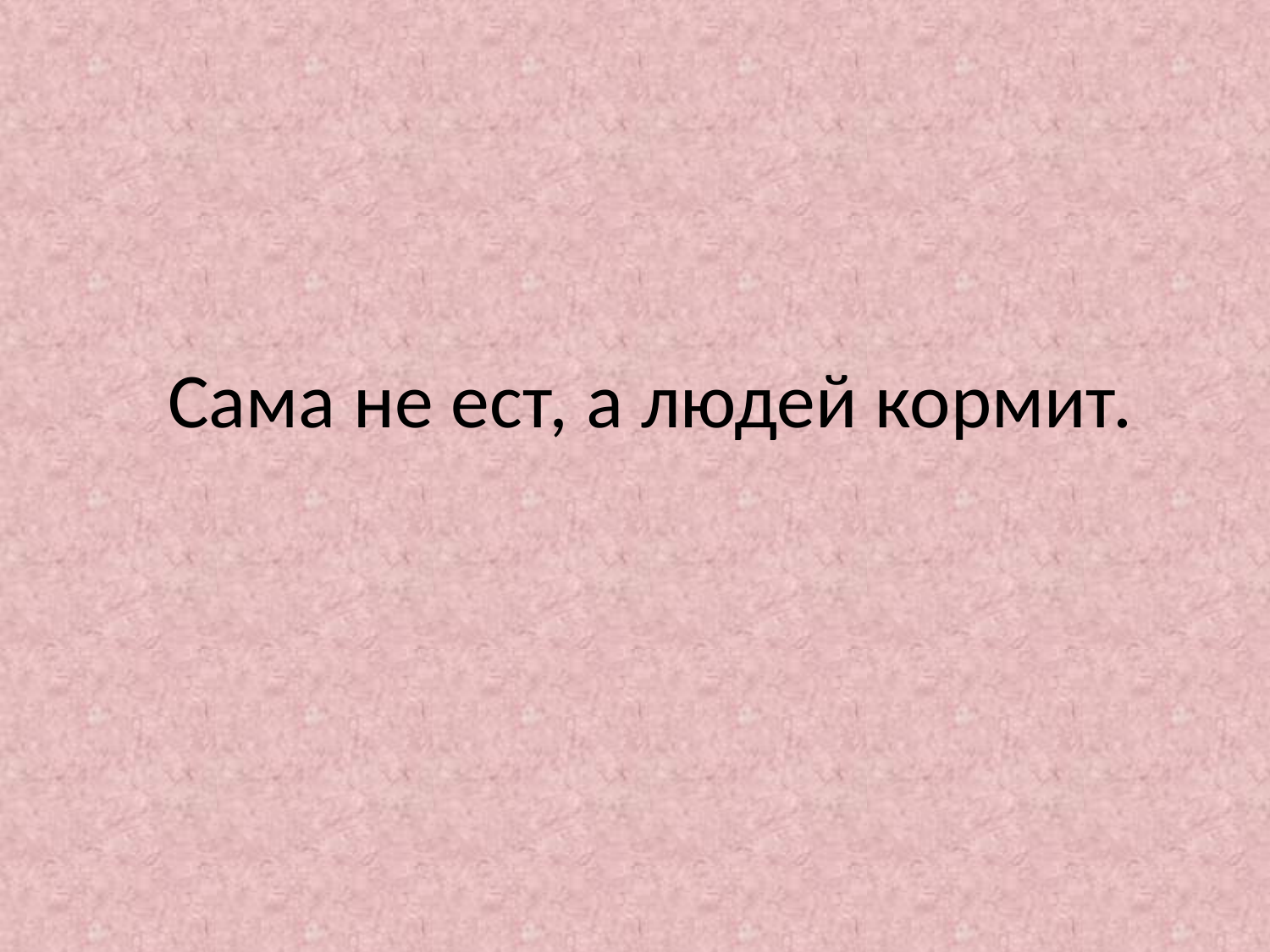

# Сама не ест, а людей кормит.